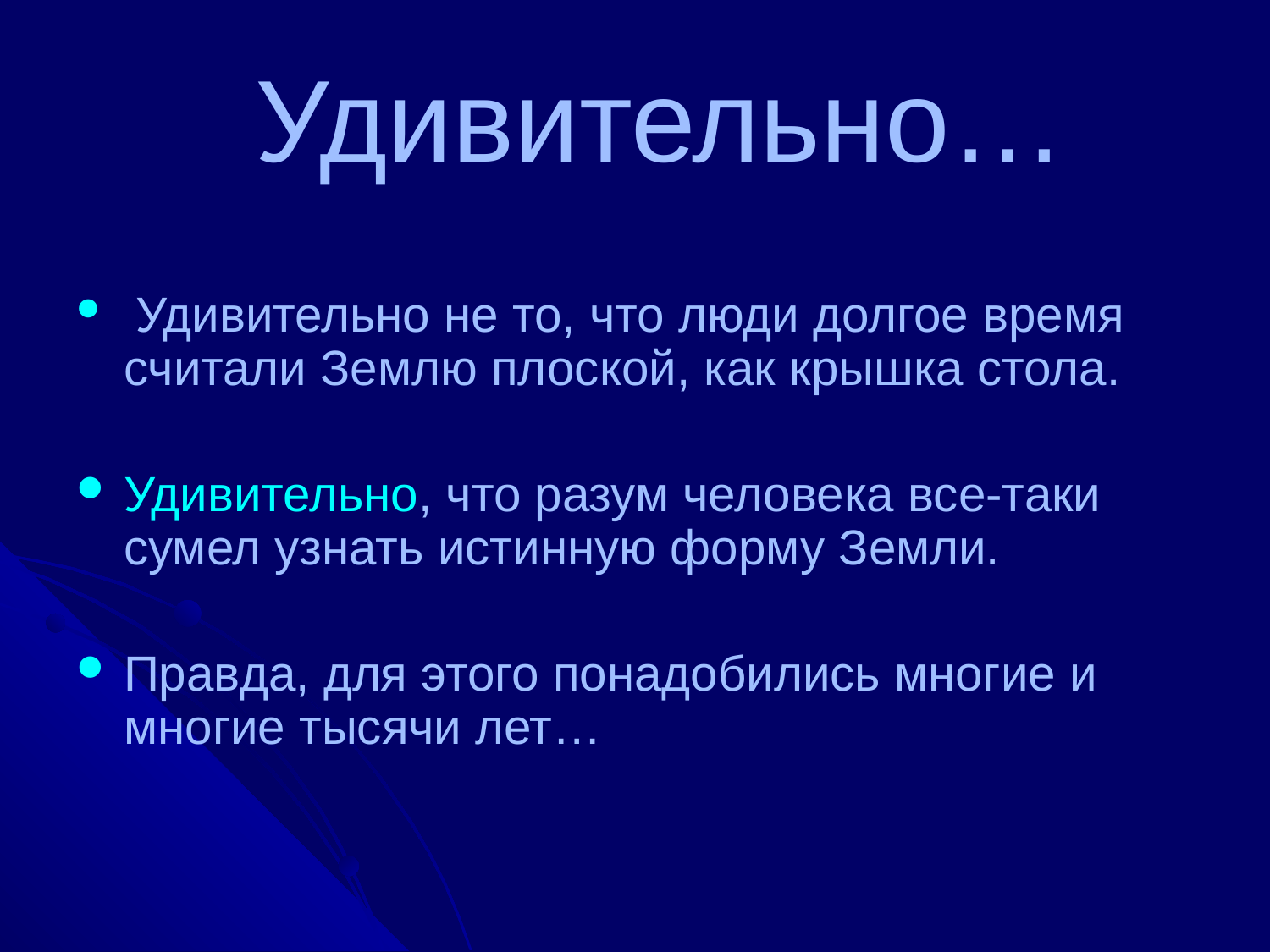

# Удивительно…

 Удивительно не то, что люди долгое время считали Землю плоской, как крышка стола.

Удивительно, что разум человека все-таки сумел узнать истинную форму Земли.

Правда, для этого понадобились многие и многие тысячи лет…